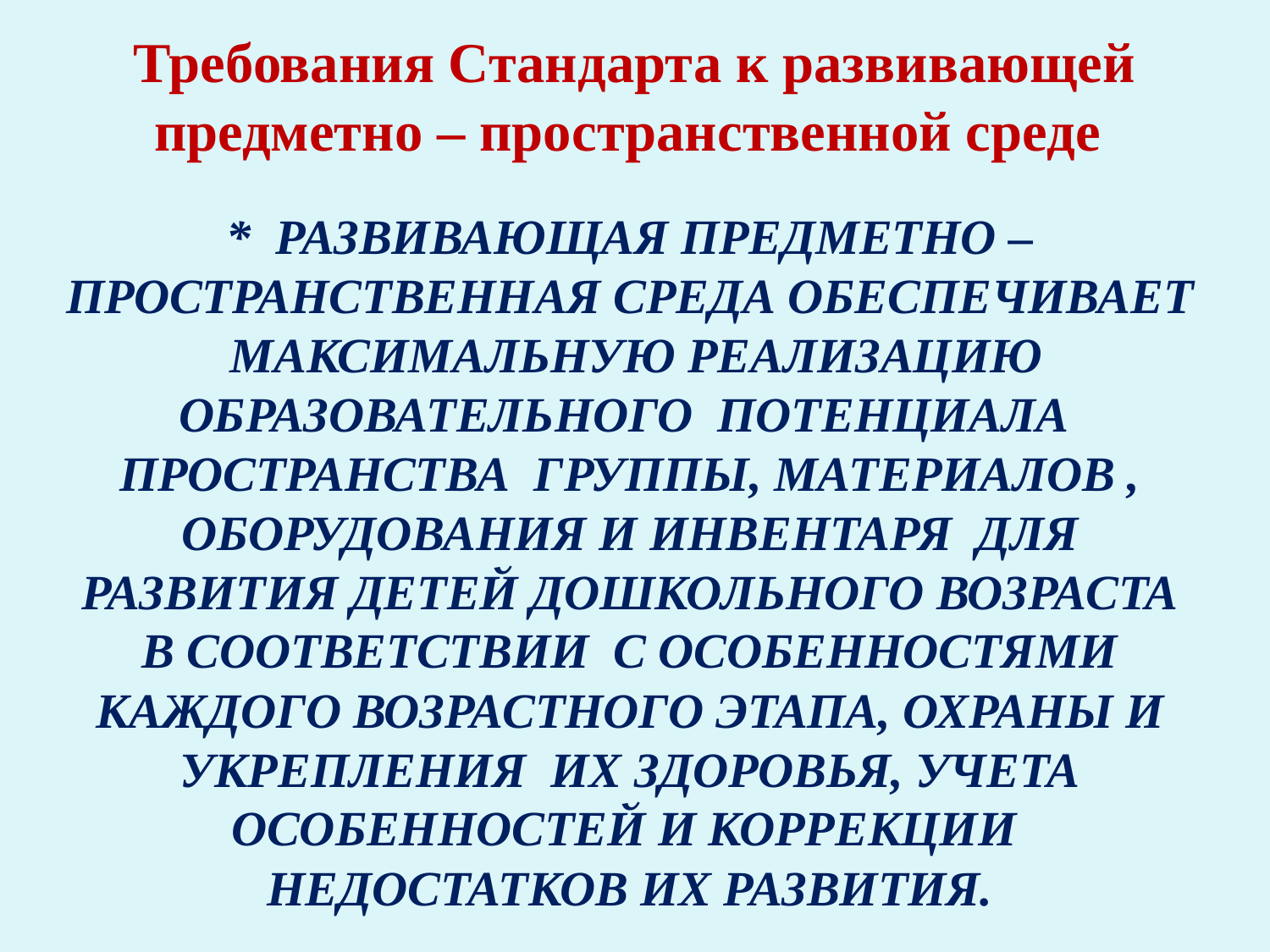

# Требования Стандарта к развивающей предметно – пространственной среде
*  РАЗВИВАЮЩАЯ ПРЕДМЕТНО – ПРОСТРАНСТВЕННАЯ СРЕДА ОБЕСПЕЧИВАЕТ  МАКСИМАЛЬНУЮ РЕАЛИЗАЦИЮ ОБРАЗОВАТЕЛЬНОГО  ПОТЕНЦИАЛА  ПРОСТРАНСТВА  ГРУППЫ, МАТЕРИАЛОВ , ОБОРУДОВАНИЯ И ИНВЕНТАРЯ  ДЛЯ РАЗВИТИЯ ДЕТЕЙ ДОШКОЛЬНОГО ВОЗРАСТА В СООТВЕТСТВИИ  С ОСОБЕННОСТЯМИ КАЖДОГО ВОЗРАСТНОГО ЭТАПА, ОХРАНЫ И УКРЕПЛЕНИЯ  ИХ ЗДОРОВЬЯ, УЧЕТА ОСОБЕННОСТЕЙ И КОРРЕКЦИИ  НЕДОСТАТКОВ ИХ РАЗВИТИЯ.